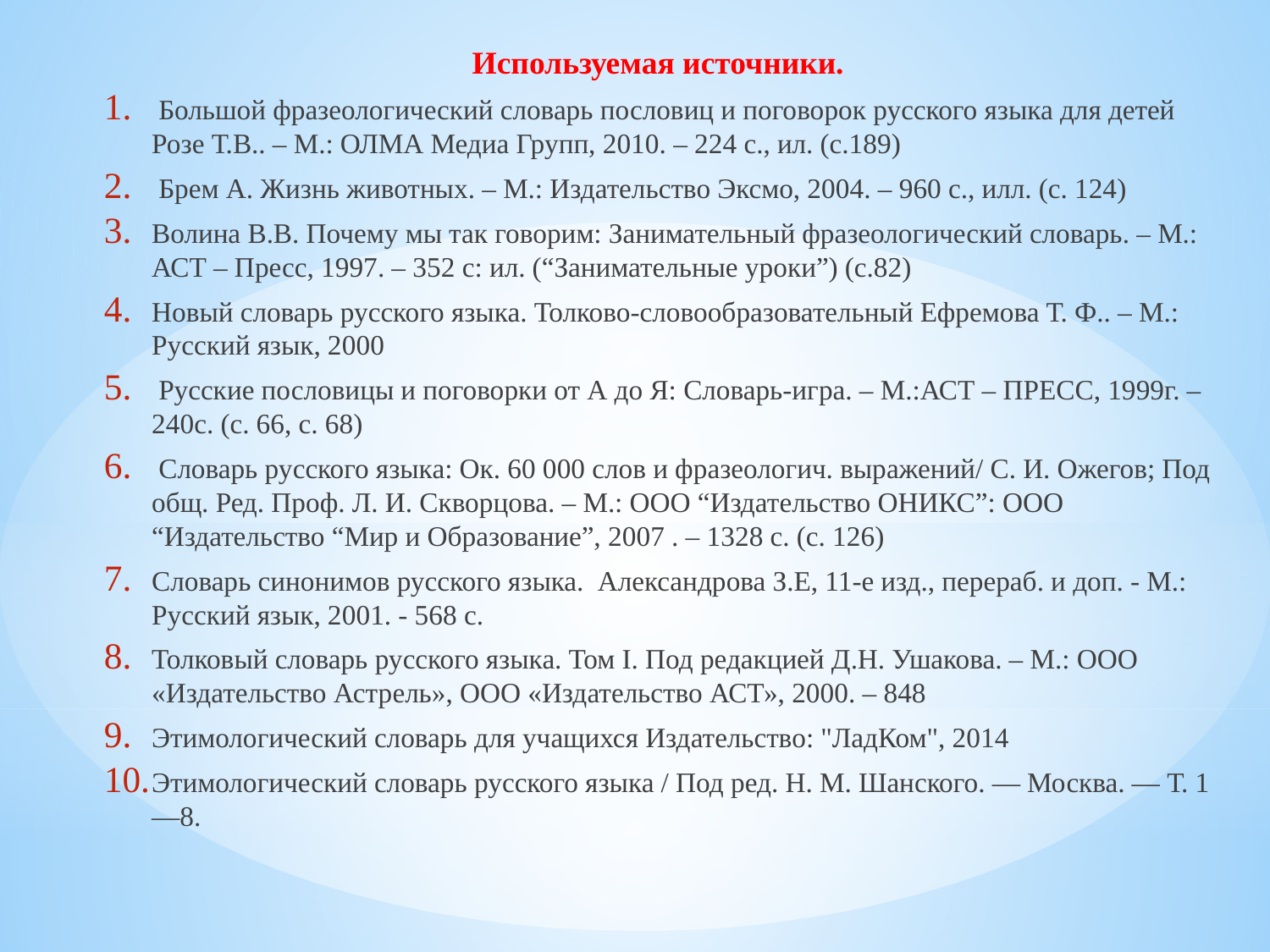

Используемая источники.
 Большой фразеологический словарь пословиц и поговорок русского языка для детей Розе Т.В.. – М.: ОЛМА Медиа Групп, 2010. – 224 с., ил. (с.189)
 Брем А. Жизнь животных. – М.: Издательство Эксмо, 2004. – 960 с., илл. (с. 124)
Волина В.В. Почему мы так говорим: Занимательный фразеологический словарь. – М.: АСТ – Пресс, 1997. – 352 с: ил. (“Занимательные уроки”) (с.82)
Новый словарь русского языка. Толково-словообразовательный Ефремова Т. Ф.. – М.: Русский язык, 2000
 Русские пословицы и поговорки от А до Я: Словарь-игра. – М.:АСТ – ПРЕСС, 1999г. – 240с. (с. 66, с. 68)
 Словарь русского языка: Ок. 60 000 слов и фразеологич. выражений/ С. И. Ожегов; Под общ. Ред. Проф. Л. И. Скворцова. – М.: ООО “Издательство ОНИКС”: ООО “Издательство “Мир и Образование”, 2007 . – 1328 с. (с. 126)
Словарь синонимов русского языка.  Александрова З.Е, 11-е изд., перераб. и доп. - М.: Русский язык, 2001. - 568 с.
Толковый словарь русского языка. Том I. Под редакцией Д.Н. Ушакова. – М.: ООО «Издательство Астрель», ООО «Издательство АСТ», 2000. – 848
Этимологический словарь для учащихся Издательство: "ЛадКом", 2014
Этимологический словарь русского языка / Под ред. Н. М. Шанского. — Москва. — Т. 1—8.